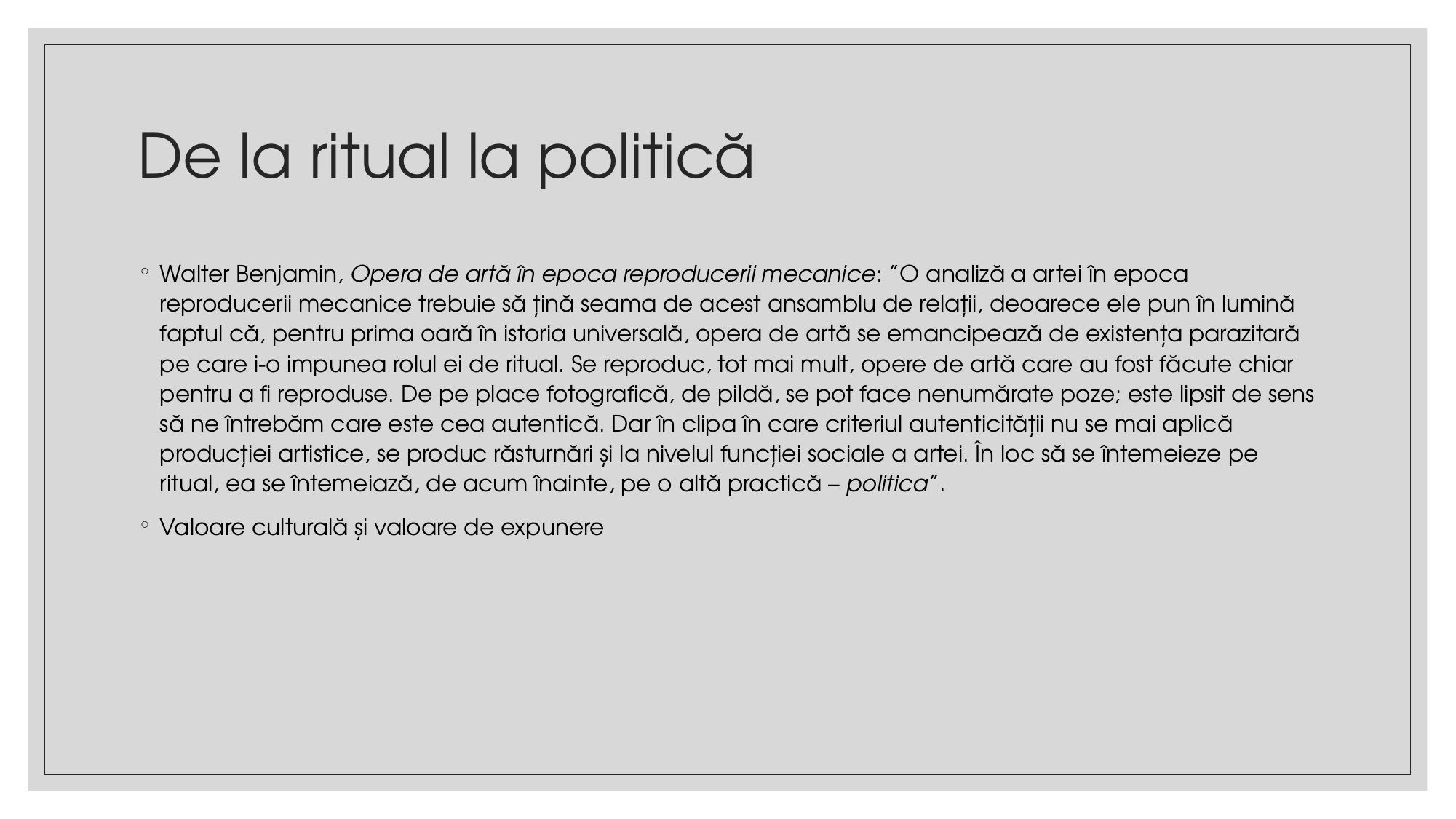

# De la ritual la politică
Walter Benjamin, Opera de artă în epoca reproducerii mecanice: ”O analiză a artei în epoca reproducerii mecanice trebuie să țină seama de acest ansamblu de relații, deoarece ele pun în lumină faptul că, pentru prima oară în istoria universală, opera de artă se emancipează de existența parazitară pe care i-o impunea rolul ei de ritual. Se reproduc, tot mai mult, opere de artă care au fost făcute chiar pentru a fi reproduse. De pe place fotografică, de pildă, se pot face nenumărate poze; este lipsit de sens să ne întrebăm care este cea autentică. Dar în clipa în care criteriul autenticității nu se mai aplică producției artistice, se produc răsturnări și la nivelul funcției sociale a artei. În loc să se întemeieze pe ritual, ea se întemeiază, de acum înainte, pe o altă practică – politica”.
Valoare culturală și valoare de expunere